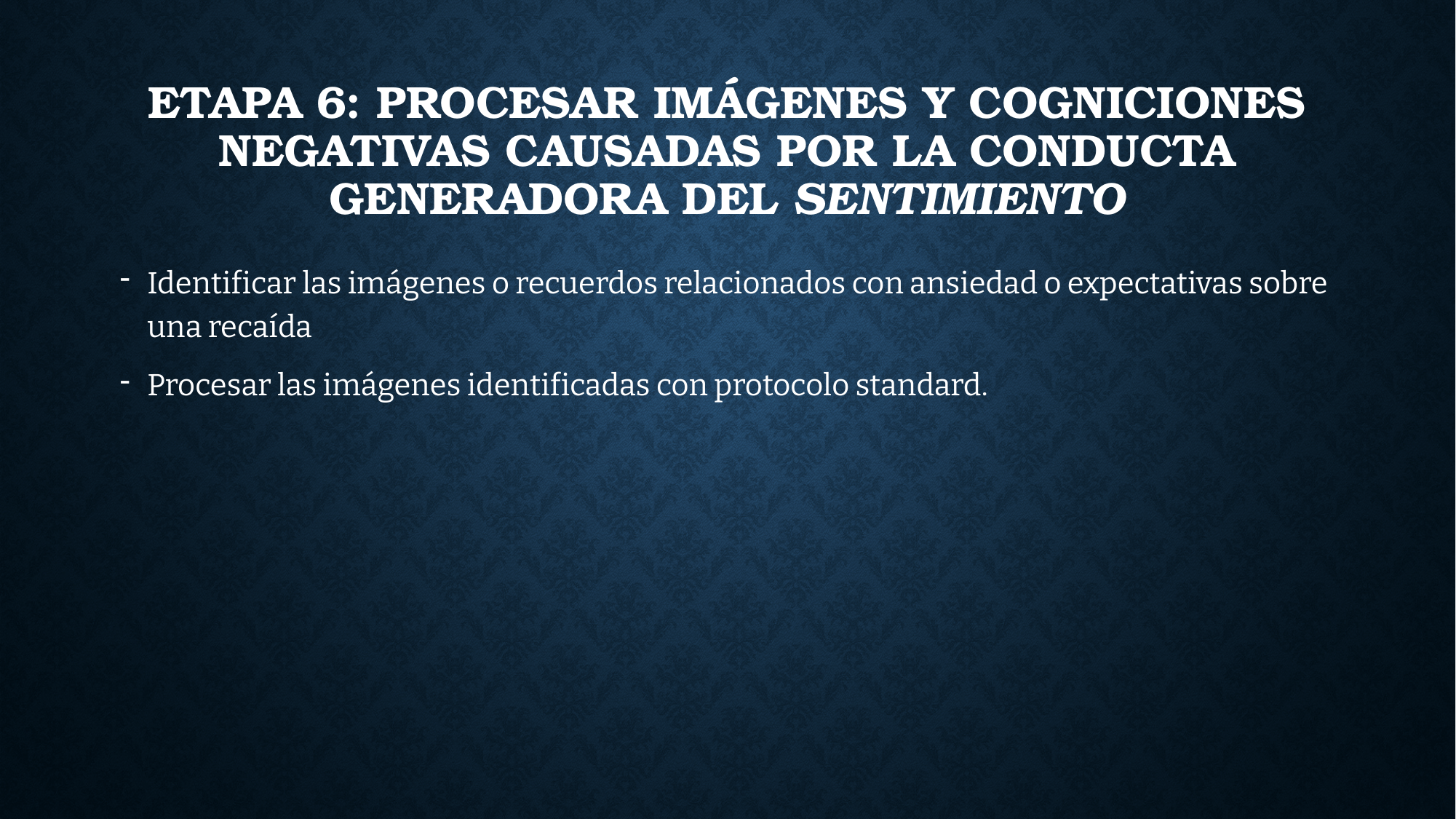

# Etapa 6: PROCESAR IMÁGENES Y COGNICIONES NEGATIVAS CAUSADAS POR LA CONDUCTA GENERADORA DEL SENTIMIENTO
Identificar las imágenes o recuerdos relacionados con ansiedad o expectativas sobre una recaída
Procesar las imágenes identificadas con protocolo standard.